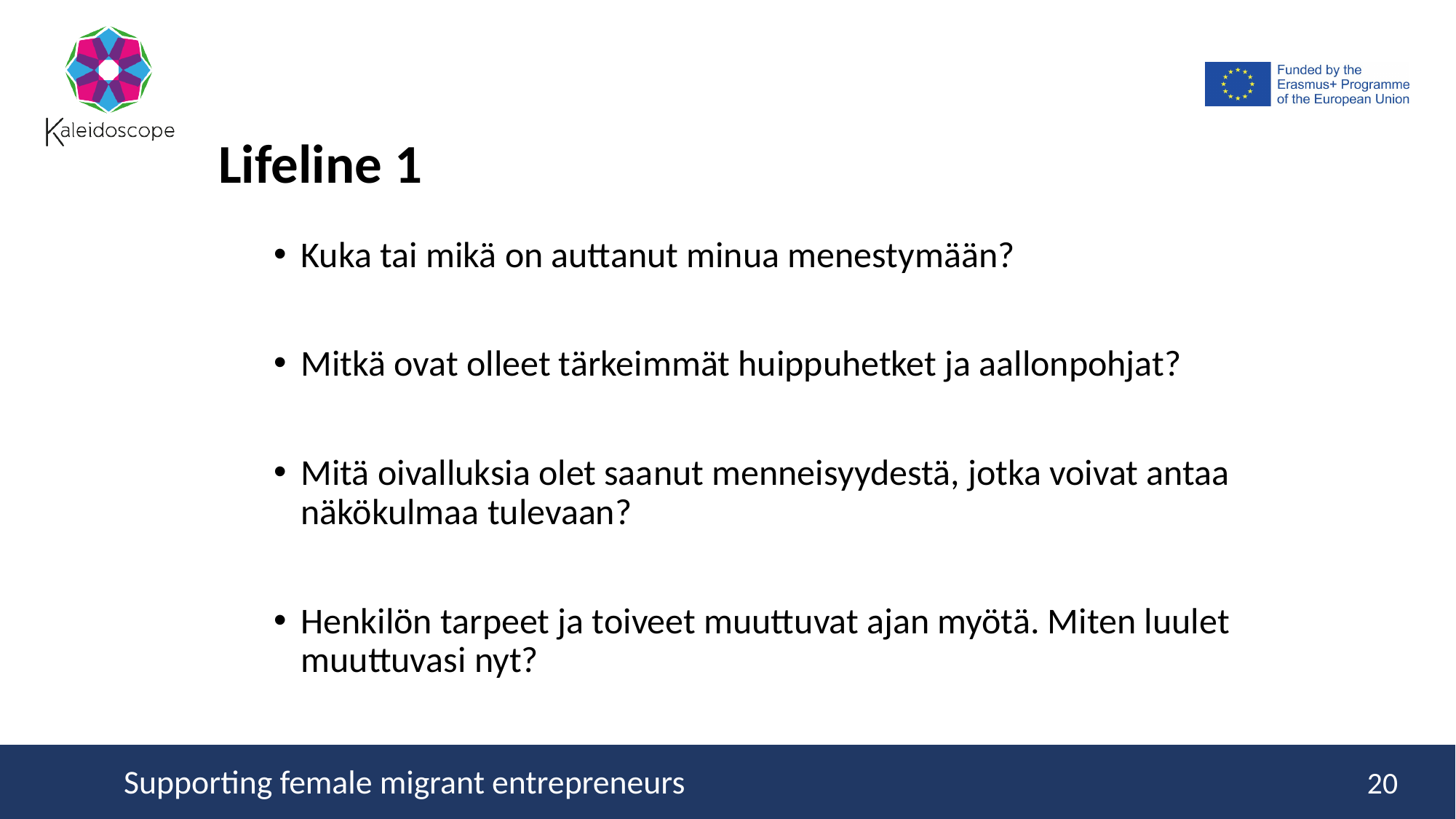

Lifeline 1
Kuka tai mikä on auttanut minua menestymään?

Mitkä ovat olleet tärkeimmät huippuhetket ja aallonpohjat?

Mitä oivalluksia olet saanut menneisyydestä, jotka voivat antaa näkökulmaa tulevaan?

Henkilön tarpeet ja toiveet muuttuvat ajan myötä. Miten luulet muuttuvasi nyt?

20